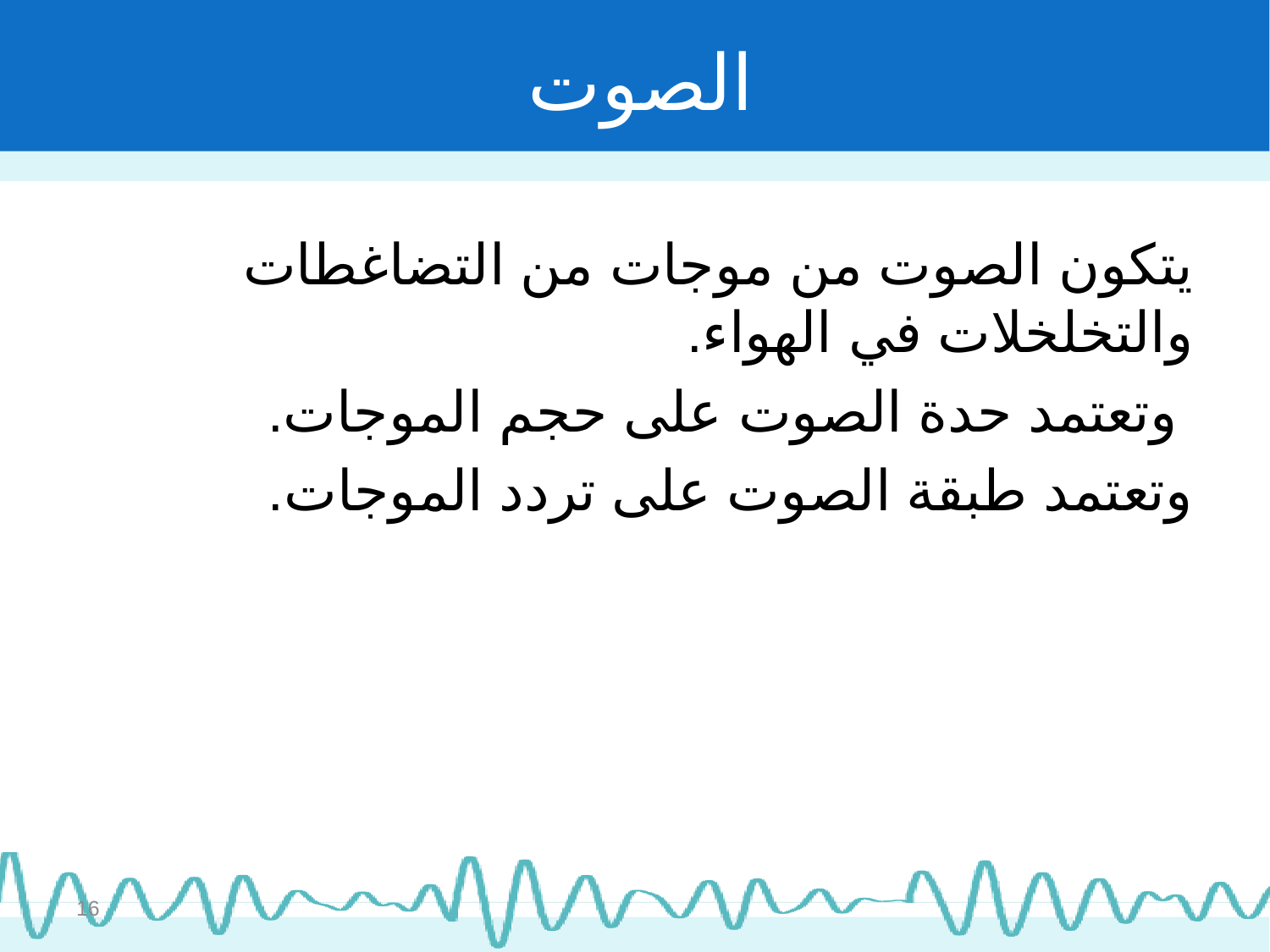

# الصوت
يتكون الصوت من موجات من التضاغطات والتخلخلات في الهواء.
 وتعتمد حدة الصوت على حجم الموجات.
وتعتمد طبقة الصوت على تردد الموجات.

16